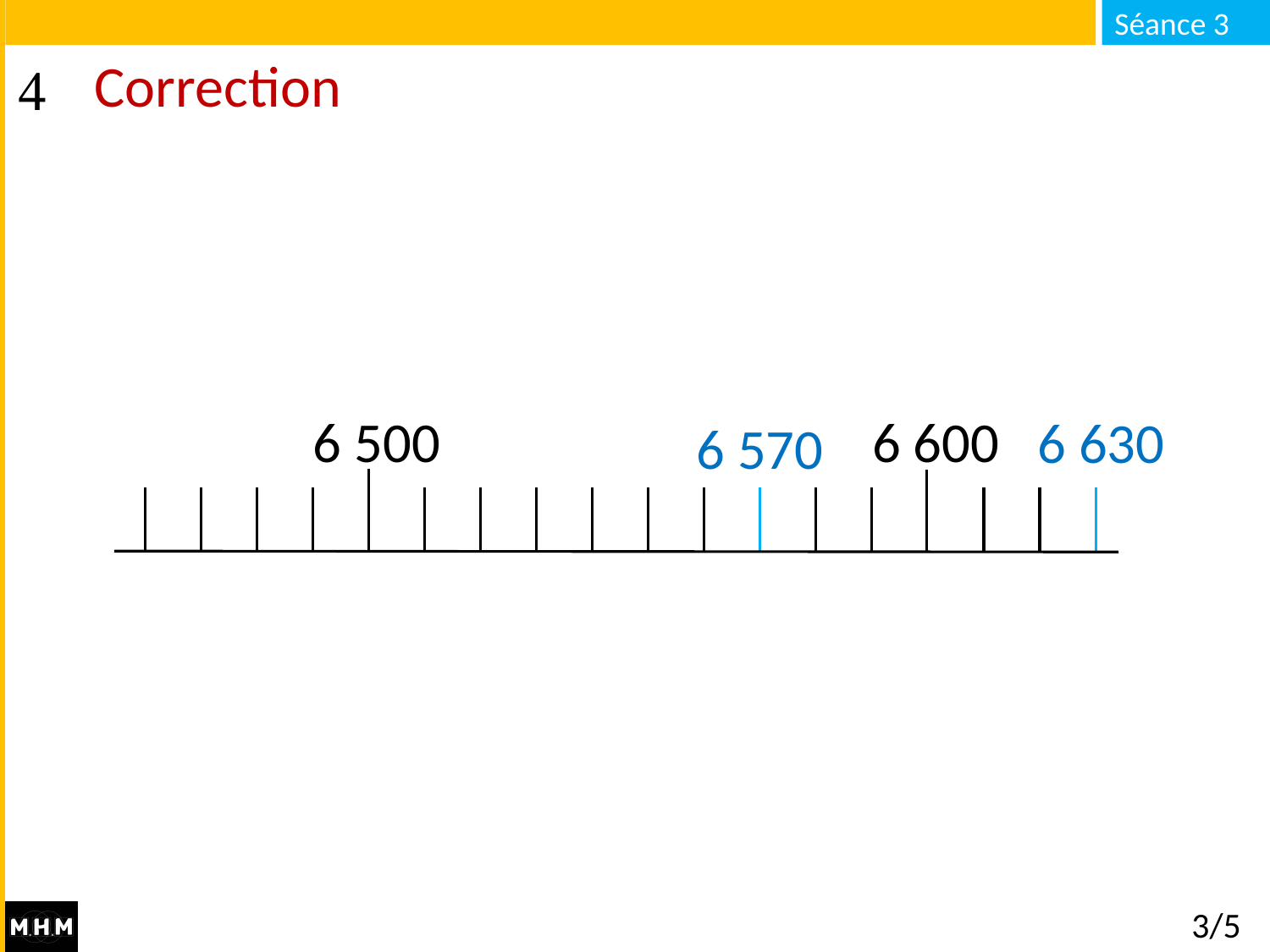

# Correction
6 500
6 600
6 630
6 570
3/5